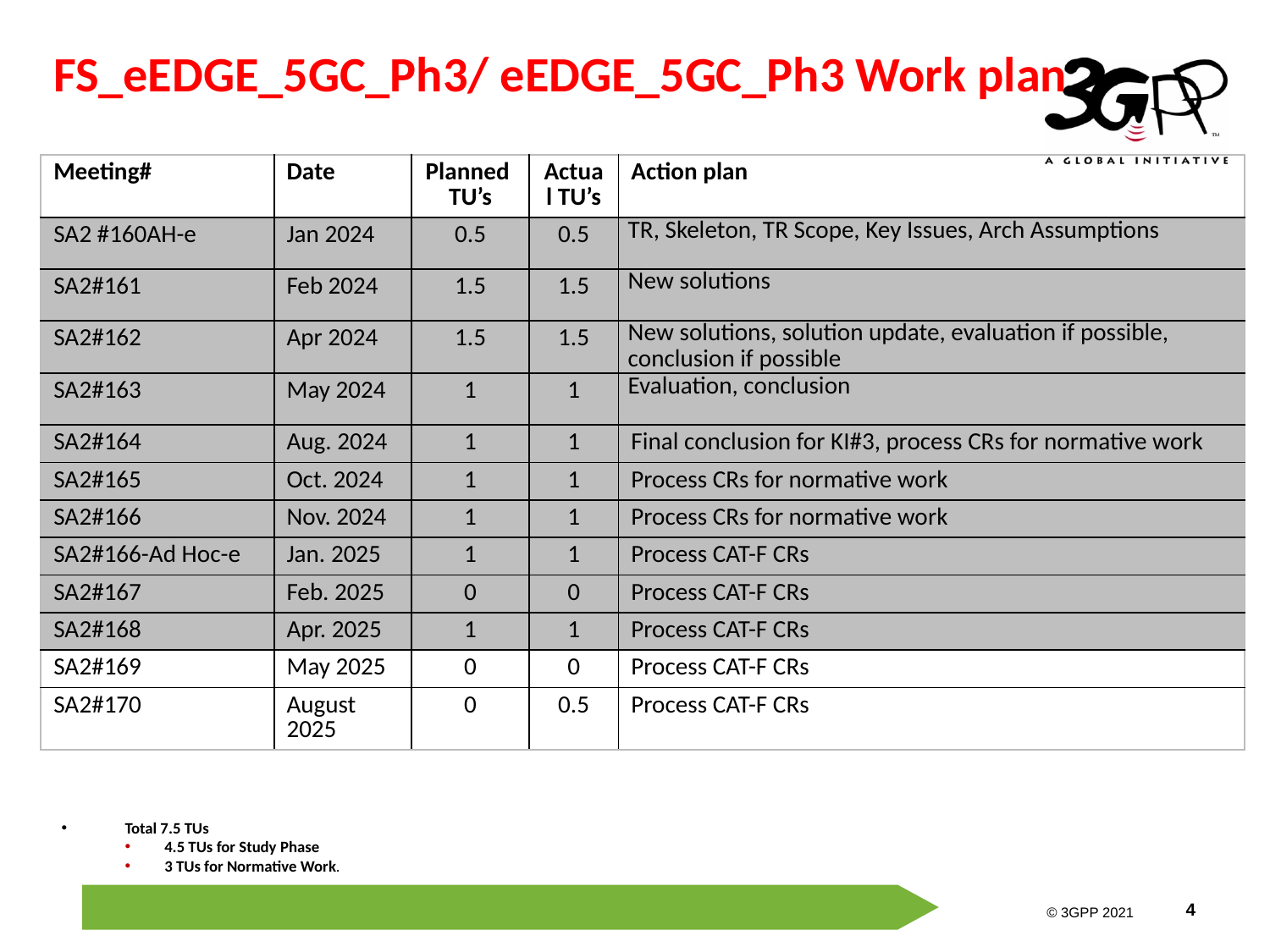

FS_eEDGE_5GC_Ph3/ eEDGE_5GC_Ph3 Work plan
| Meeting# | Date | Planned TU’s | Actual TU’s | Action plan |
| --- | --- | --- | --- | --- |
| SA2 #160AH-e | Jan 2024 | 0.5 | 0.5 | TR, Skeleton, TR Scope, Key Issues, Arch Assumptions |
| SA2#161 | Feb 2024 | 1.5 | 1.5 | New solutions |
| SA2#162 | Apr 2024 | 1.5 | 1.5 | New solutions, solution update, evaluation if possible, conclusion if possible |
| SA2#163 | May 2024 | 1 | 1 | Evaluation, conclusion |
| SA2#164 | Aug. 2024 | 1 | 1 | Final conclusion for KI#3, process CRs for normative work |
| SA2#165 | Oct. 2024 | 1 | 1 | Process CRs for normative work |
| SA2#166 | Nov. 2024 | 1 | 1 | Process CRs for normative work |
| SA2#166-Ad Hoc-e | Jan. 2025 | 1 | 1 | Process CAT-F CRs |
| SA2#167 | Feb. 2025 | 0 | 0 | Process CAT-F CRs |
| SA2#168 | Apr. 2025 | 1 | 1 | Process CAT-F CRs |
| SA2#169 | May 2025 | 0 | 0 | Process CAT-F CRs |
| SA2#170 | August 2025 | 0 | 0.5 | Process CAT-F CRs |
Total 7.5 TUs
4.5 TUs for Study Phase
3 TUs for Normative Work.